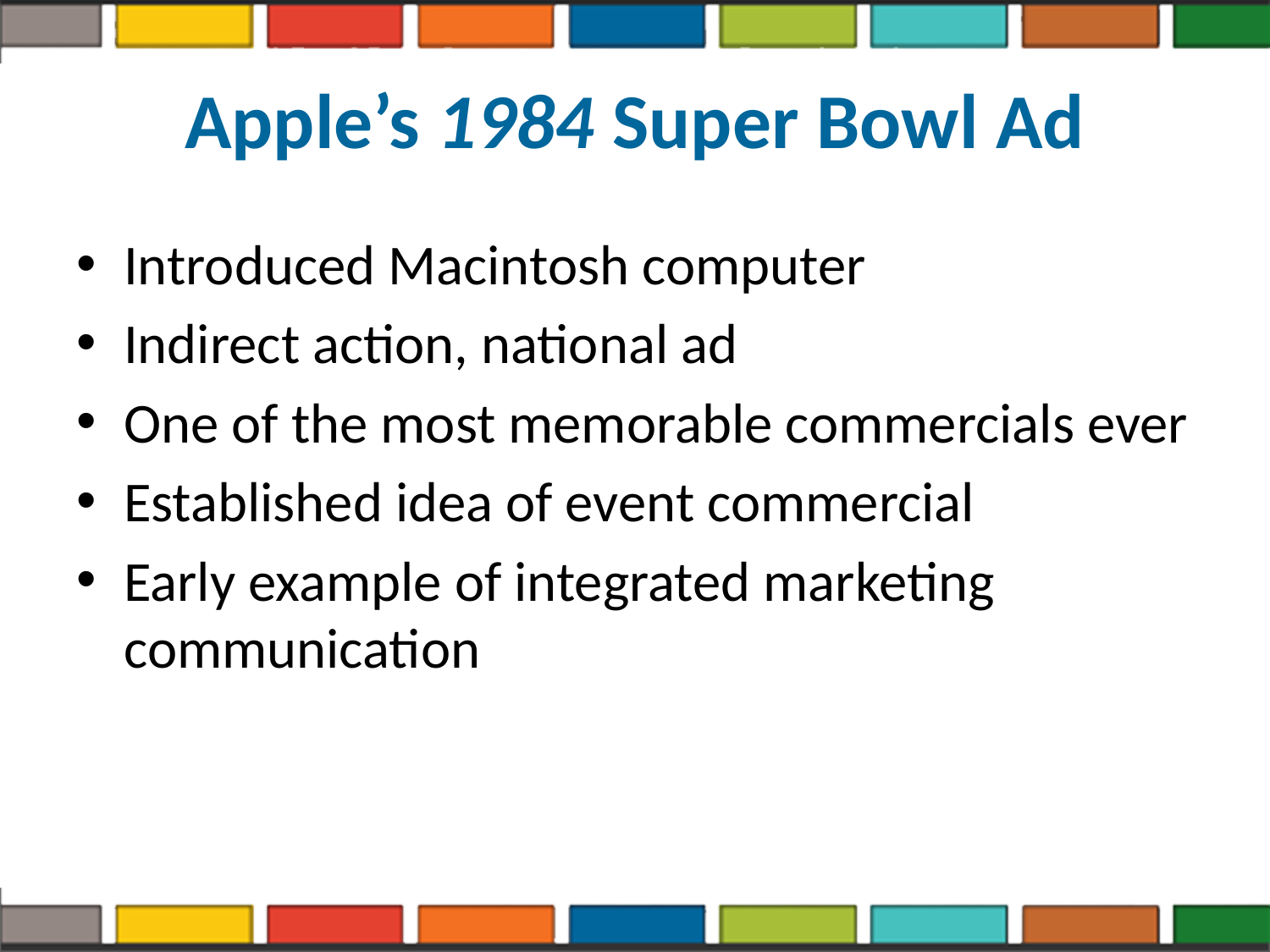

# Apple’s 1984 Super Bowl Ad
Introduced Macintosh computer
Indirect action, national ad
One of the most memorable commercials ever
Established idea of event commercial
Early example of integrated marketing communication